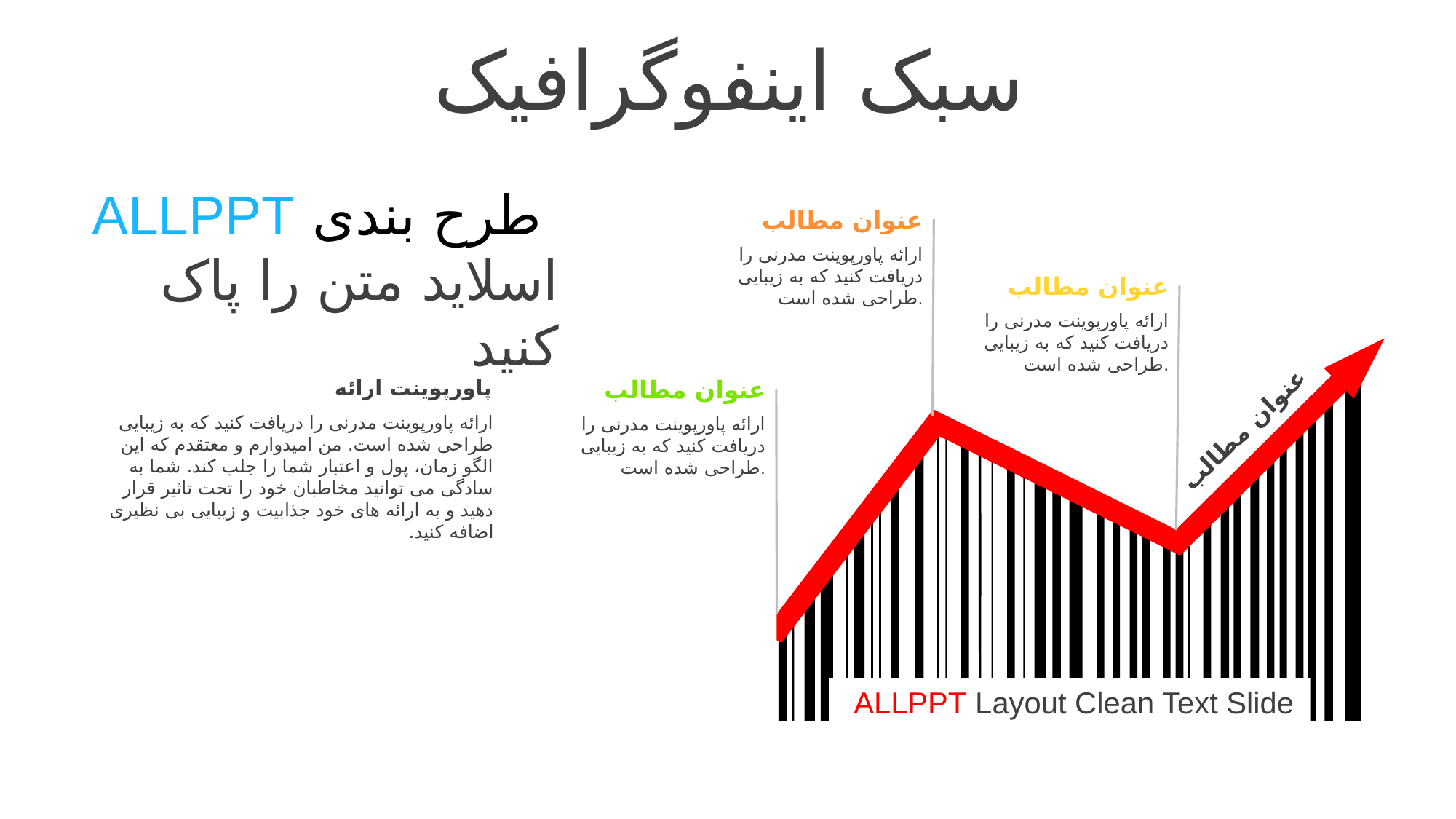

سبک اینفوگرافیک
عنوان مطالب
ارائه پاورپوینت مدرنی را دریافت کنید که به زیبایی طراحی شده است.
 طرح بندی ALLPPT
اسلاید متن را پاک کنید
عنوان مطالب
ارائه پاورپوینت مدرنی را دریافت کنید که به زیبایی طراحی شده است.

پاورپوینت ارائه
عنوان مطالب
ارائه پاورپوینت مدرنی را دریافت کنید که به زیبایی طراحی شده است.

ارائه پاورپوینت مدرنی را دریافت کنید که به زیبایی طراحی شده است. من امیدوارم و معتقدم که این الگو زمان، پول و اعتبار شما را جلب کند. شما به سادگی می توانید مخاطبان خود را تحت تاثیر قرار دهید و به ارائه های خود جذابیت و زیبایی بی نظیری اضافه کنید.
عنوان مطالب
ALLPPT Layout Clean Text Slide